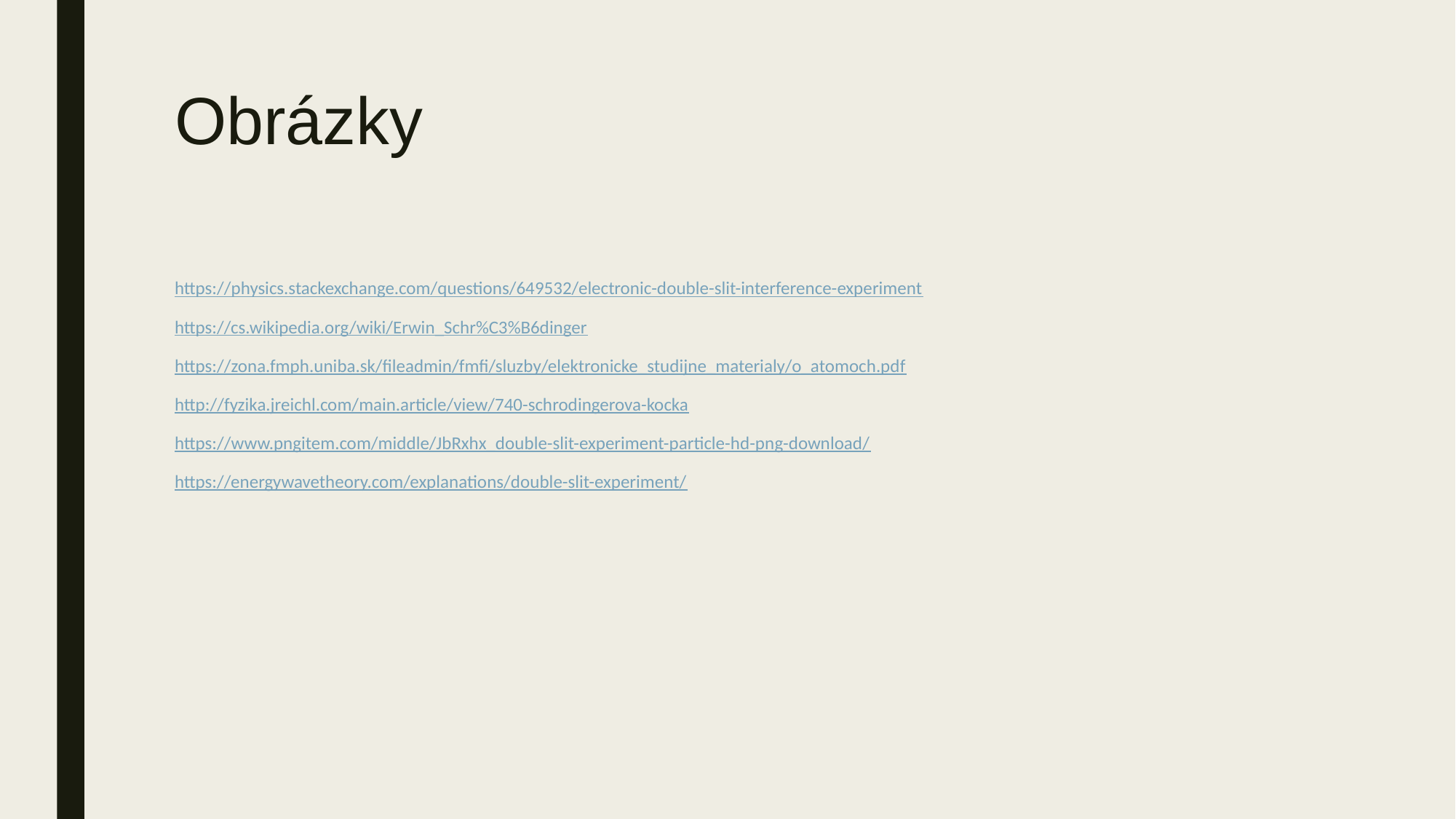

# Obrázky
https://physics.stackexchange.com/questions/649532/electronic-double-slit-interference-experiment
https://cs.wikipedia.org/wiki/Erwin_Schr%C3%B6dinger
https://zona.fmph.uniba.sk/fileadmin/fmfi/sluzby/elektronicke_studijne_materialy/o_atomoch.pdf
http://fyzika.jreichl.com/main.article/view/740-schrodingerova-kocka
https://www.pngitem.com/middle/JbRxhx_double-slit-experiment-particle-hd-png-download/
https://energywavetheory.com/explanations/double-slit-experiment/